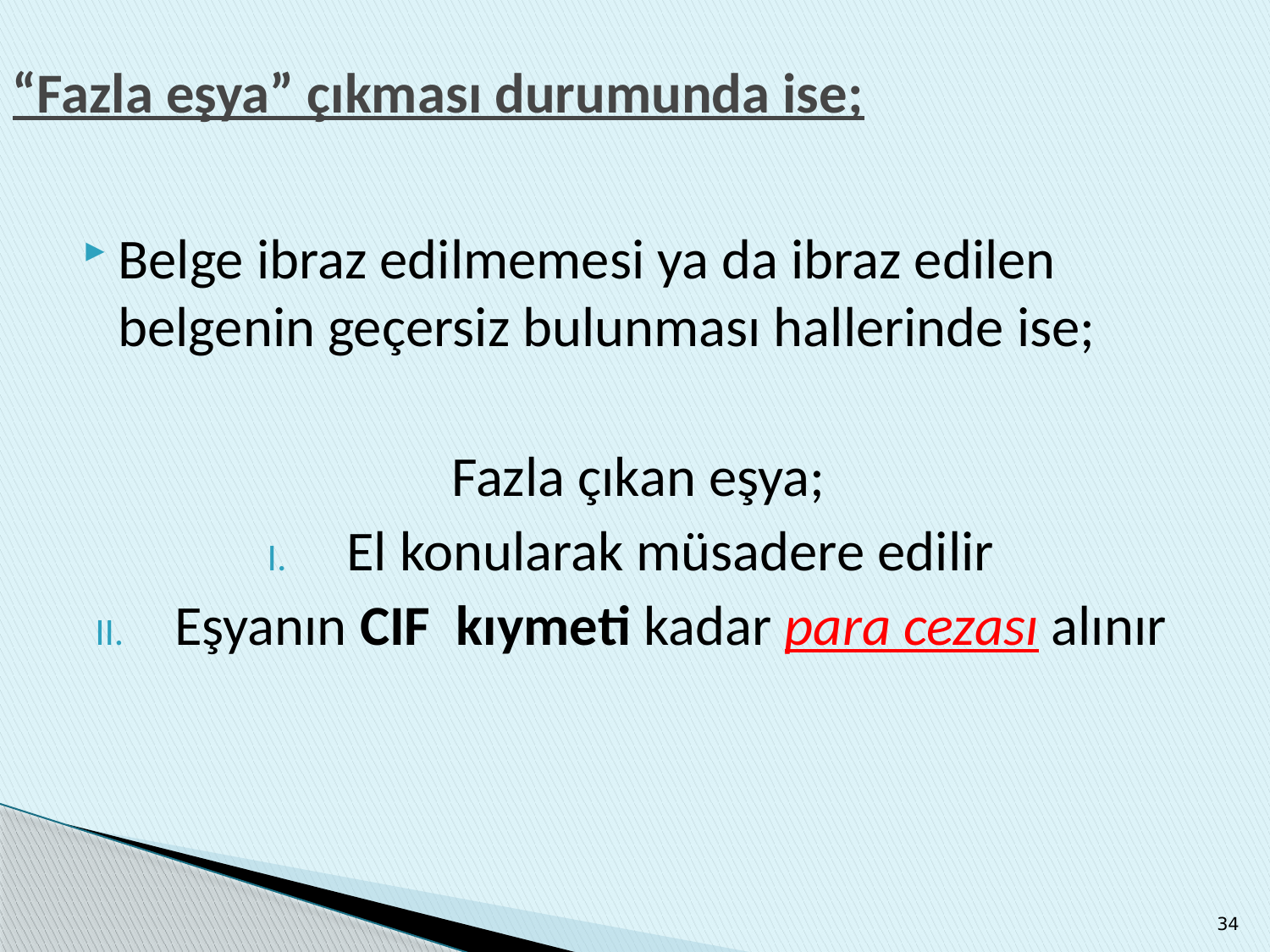

# “Fazla eşya” çıkması durumunda ise;
Belge ibraz edilmemesi ya da ibraz edilen belgenin geçersiz bulunması hallerinde ise;

Fazla çıkan eşya;
El konularak müsadere edilir
Eşyanın CIF  kıymeti kadar para cezası alınır
34